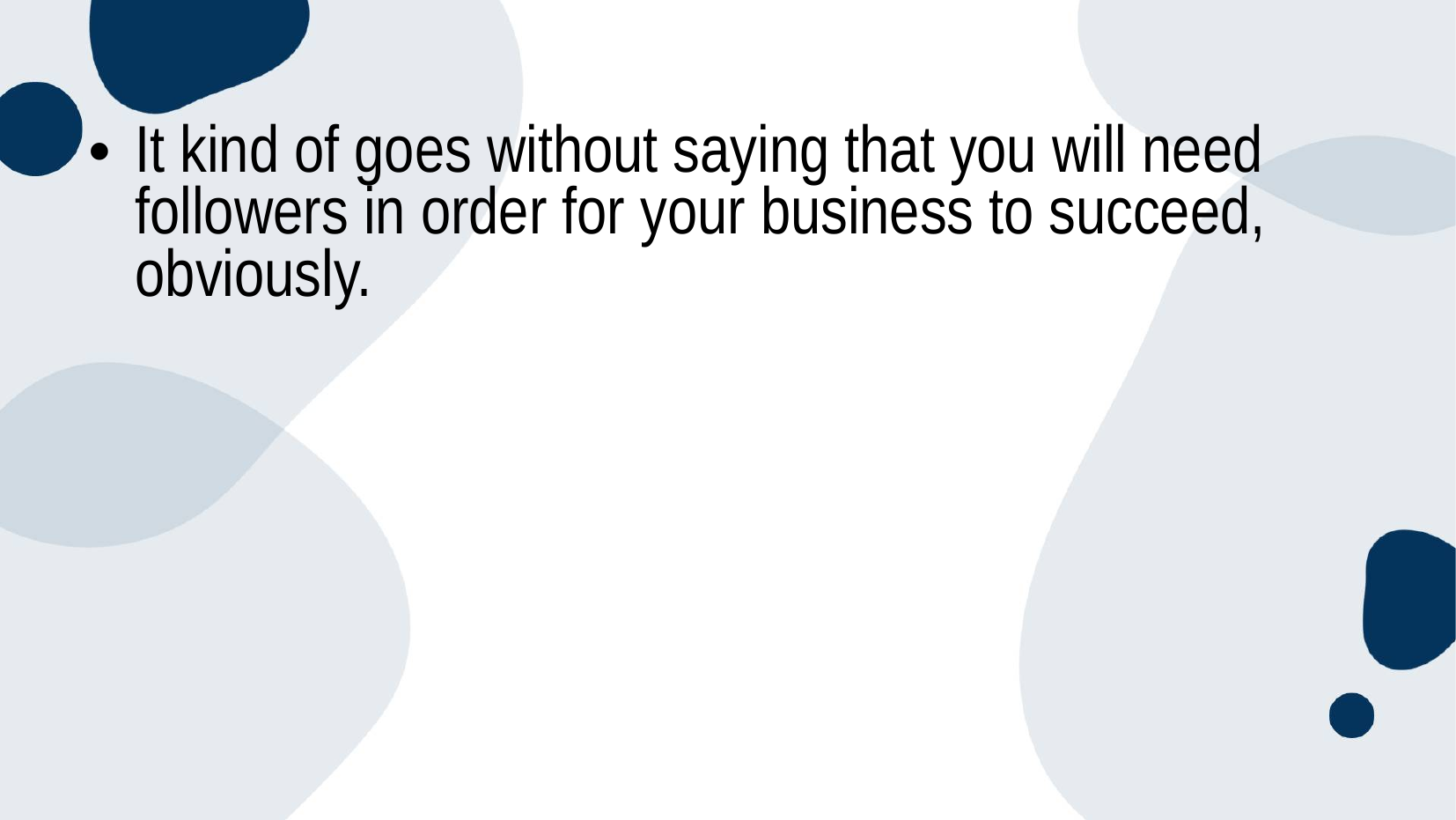

It kind of goes without saying that you will need followers in order for your business to succeed, obviously.